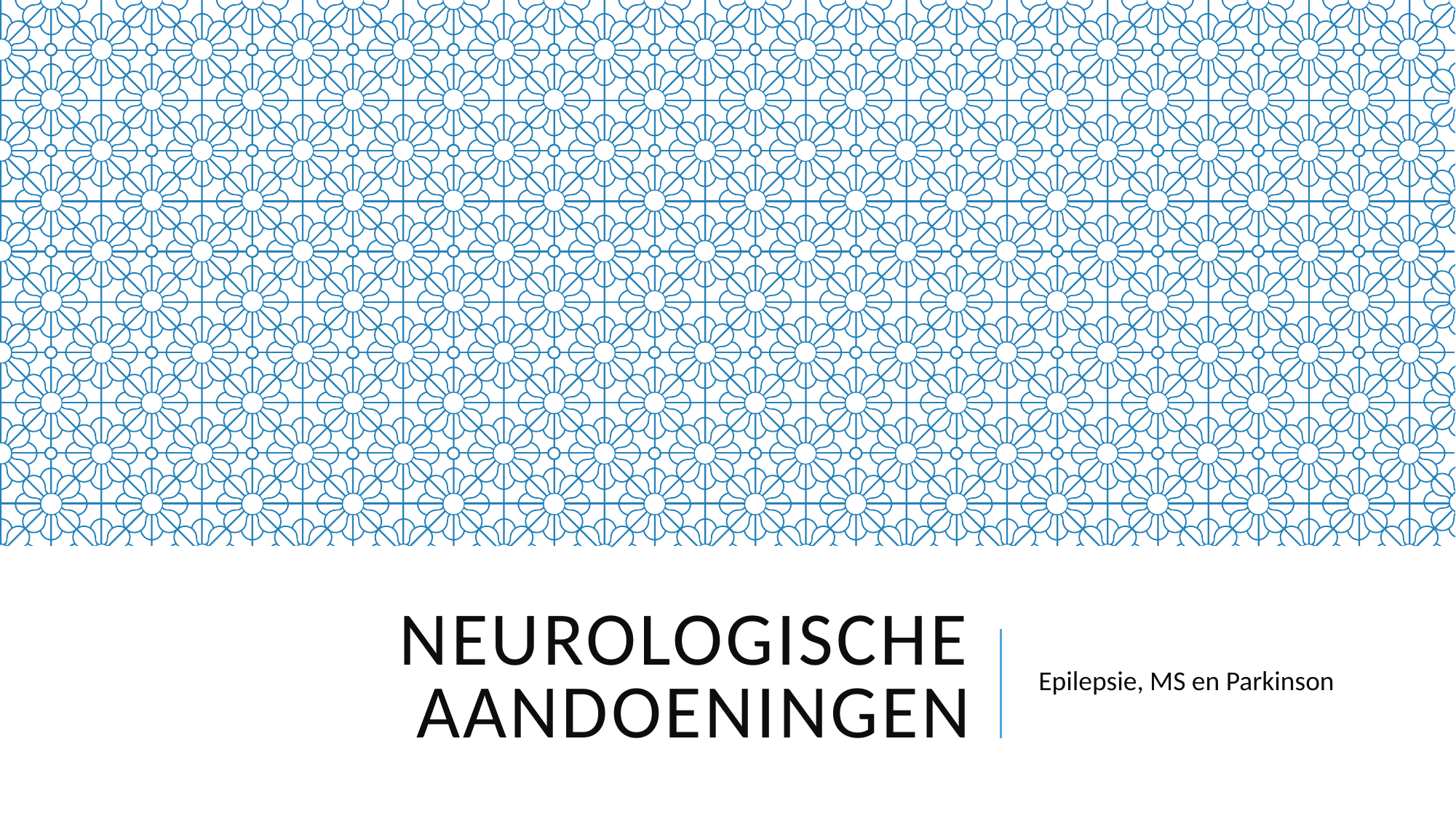

# Neurologische aandoeningen
Epilepsie, MS en Parkinson